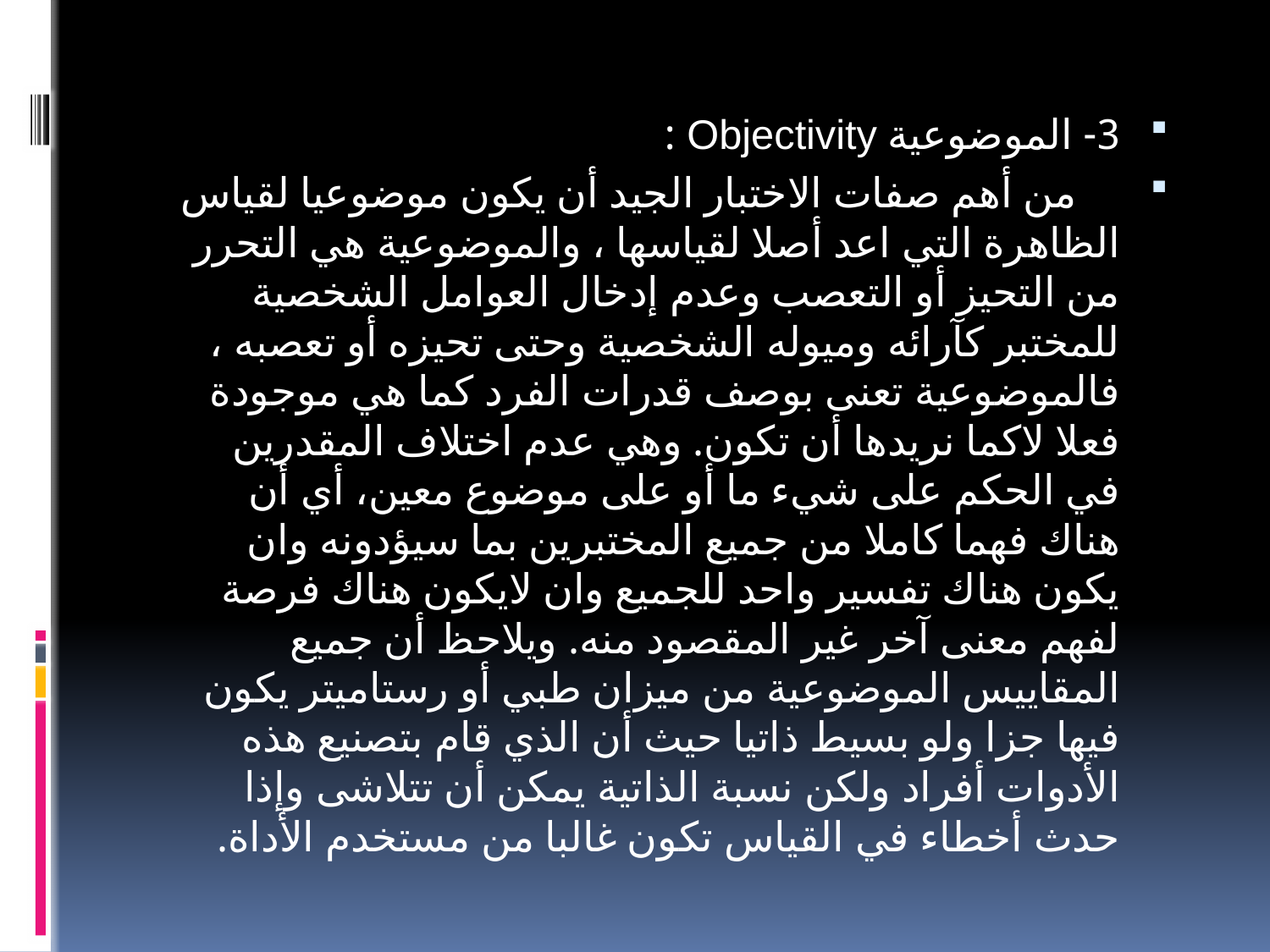

3- الموضوعية Objectivity :
    من أهم صفات الاختبار الجيد أن يكون موضوعيا لقياس الظاهرة التي اعد أصلا لقياسها ، والموضوعية هي التحرر من التحيز أو التعصب وعدم إدخال العوامل الشخصية للمختبر كآرائه وميوله الشخصية وحتى تحيزه أو تعصبه ، فالموضوعية تعنى بوصف قدرات الفرد كما هي موجودة فعلا لاكما نريدها أن تكون. وهي عدم اختلاف المقدرين في الحكم على شيء ما أو على موضوع معين، أي أن هناك فهما كاملا من جميع المختبرين بما سيؤدونه وان يكون هناك تفسير واحد للجميع وان لايكون هناك فرصة لفهم معنى آخر غير المقصود منه. ويلاحظ أن جميع المقاييس الموضوعية من ميزان طبي أو رستاميتر يكون فيها جزا ولو بسيط ذاتيا حيث أن الذي قام بتصنيع هذه الأدوات أفراد ولكن نسبة الذاتية يمكن أن تتلاشى وإذا حدث أخطاء في القياس تكون غالبا من مستخدم الأداة.